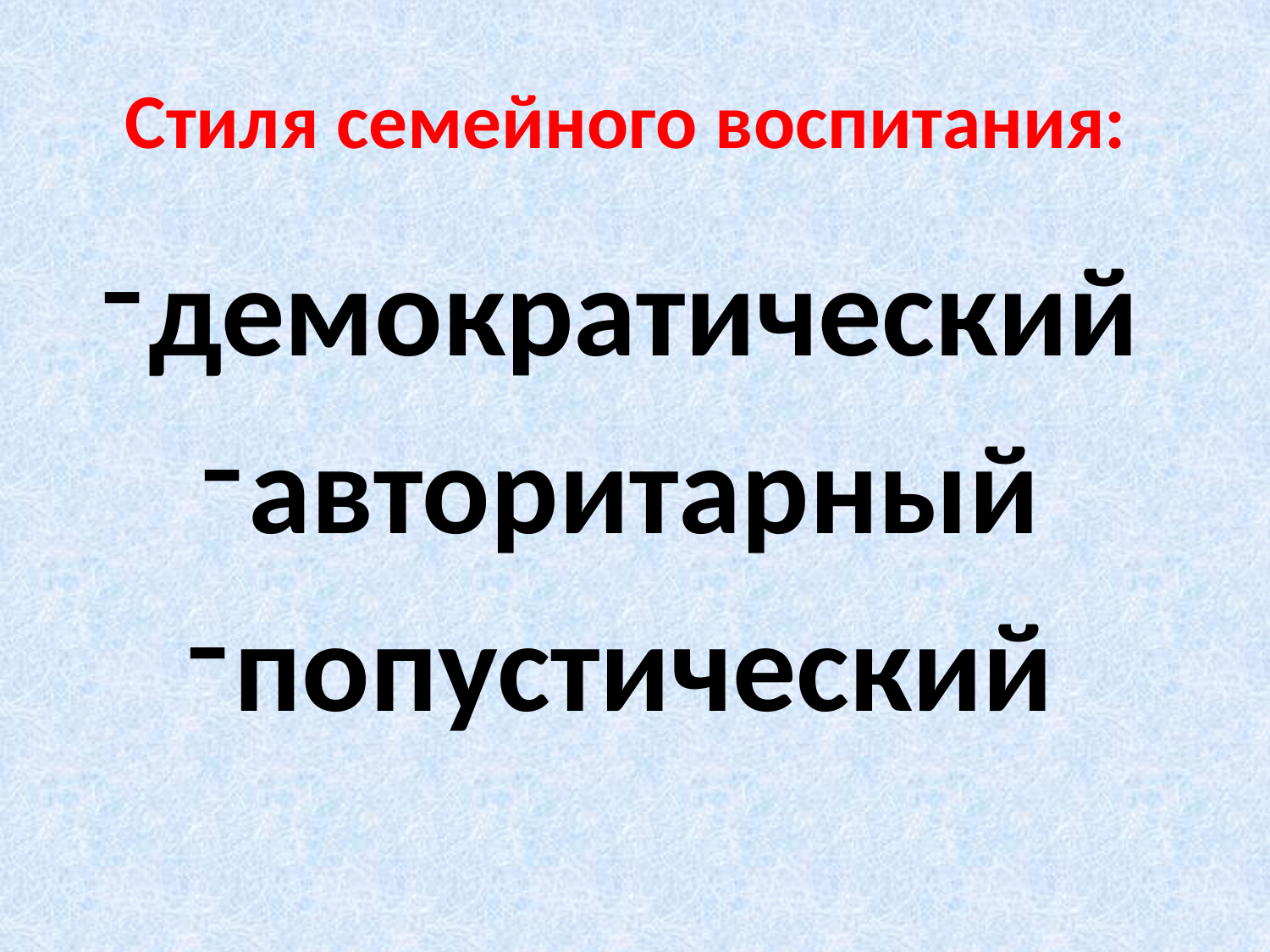

# Стиля семейного воспитания:
демократический
авторитарный
попустический